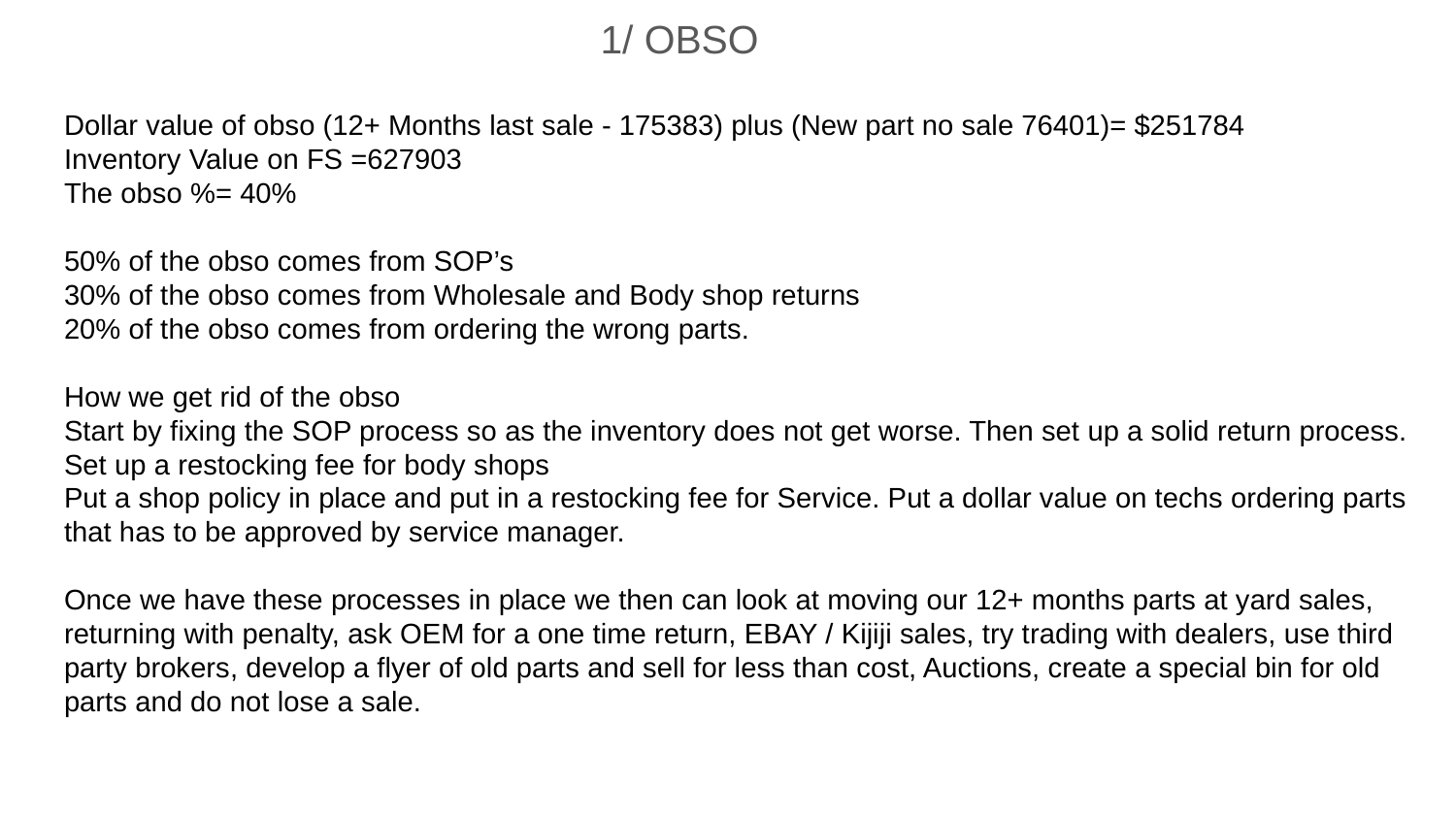

1/ OBSO
Dollar value of obso (12+ Months last sale - 175383) plus (New part no sale 76401)= $251784
Inventory Value on FS =627903
The obso %= 40%

50% of the obso comes from SOP’s
30% of the obso comes from Wholesale and Body shop returns
20% of the obso comes from ordering the wrong parts.

How we get rid of the obso
Start by fixing the SOP process so as the inventory does not get worse. Then set up a solid return process.
Set up a restocking fee for body shops
Put a shop policy in place and put in a restocking fee for Service. Put a dollar value on techs ordering parts that has to be approved by service manager.

Once we have these processes in place we then can look at moving our 12+ months parts at yard sales, returning with penalty, ask OEM for a one time return, EBAY / Kijiji sales, try trading with dealers, use third party brokers, develop a flyer of old parts and sell for less than cost, Auctions, create a special bin for old parts and do not lose a sale.

#